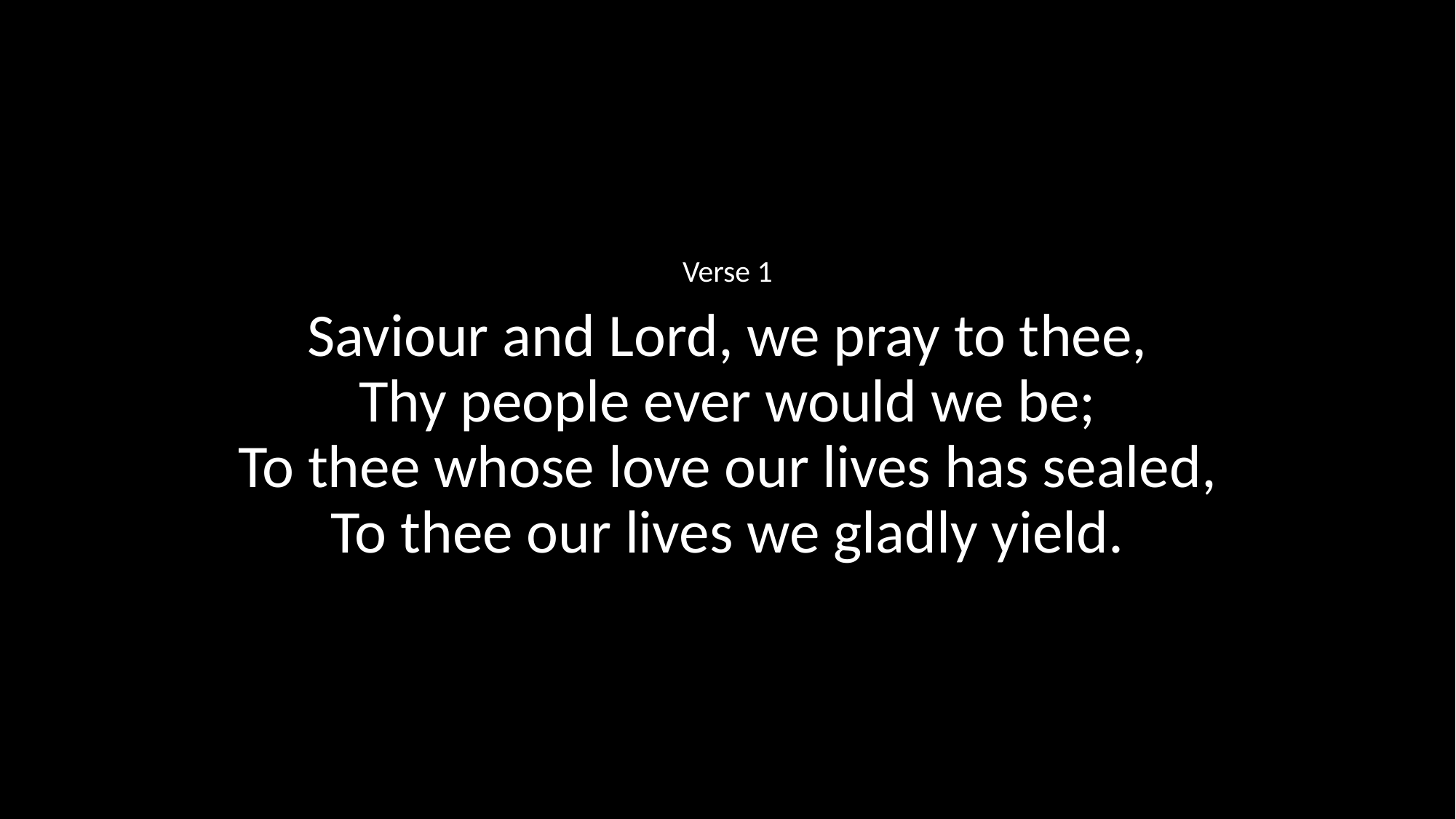

Verse 1
Saviour and Lord, we pray to thee,
Thy people ever would we be;
To thee whose love our lives has sealed,
To thee our lives we gladly yield.